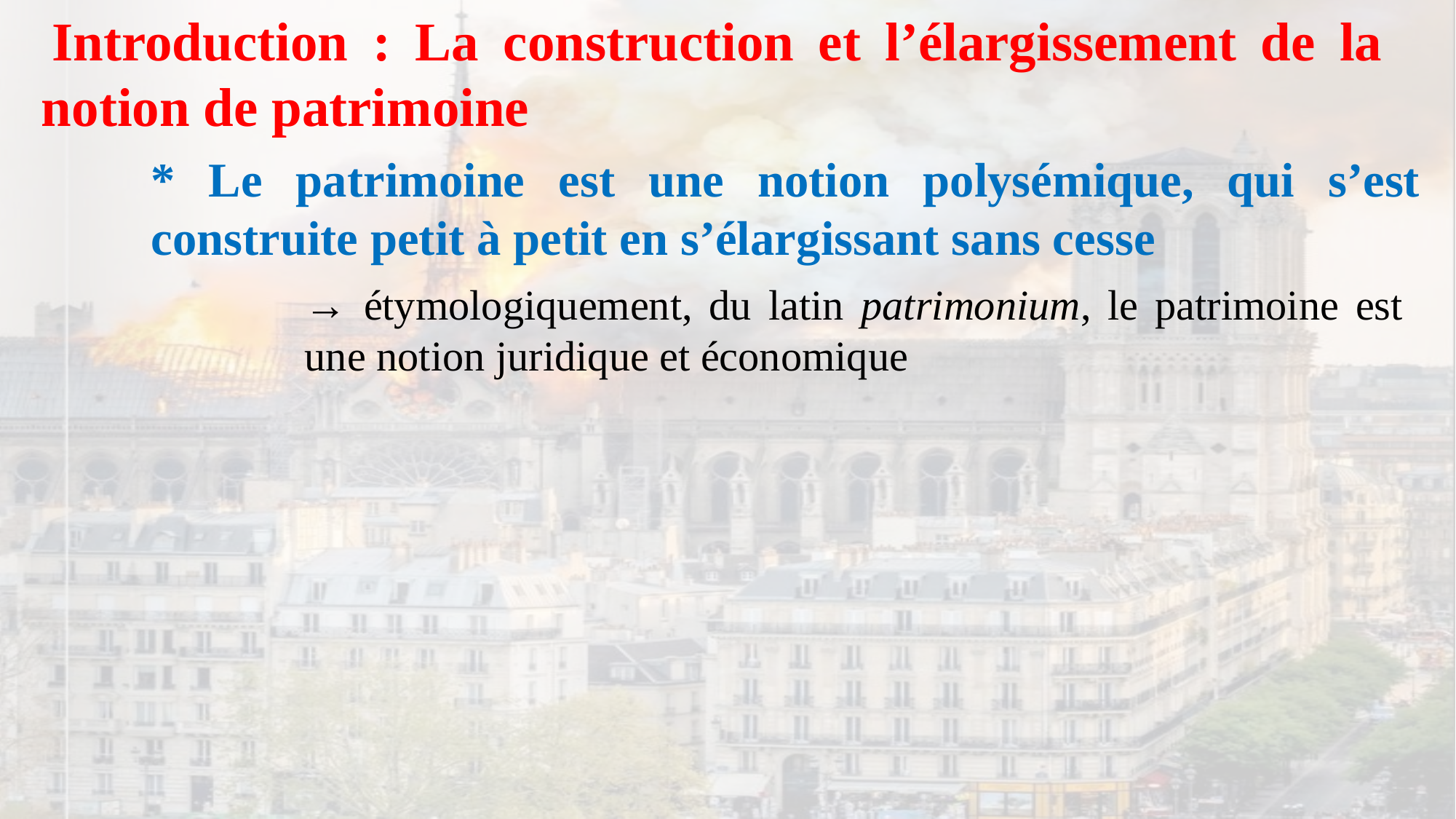

Introduction : La construction et l’élargissement de la notion de patrimoine
* Le patrimoine est une notion polysémique, qui s’est construite petit à petit en s’élargissant sans cesse
→ étymologiquement, du latin patrimonium, le patrimoine est une notion juridique et économique